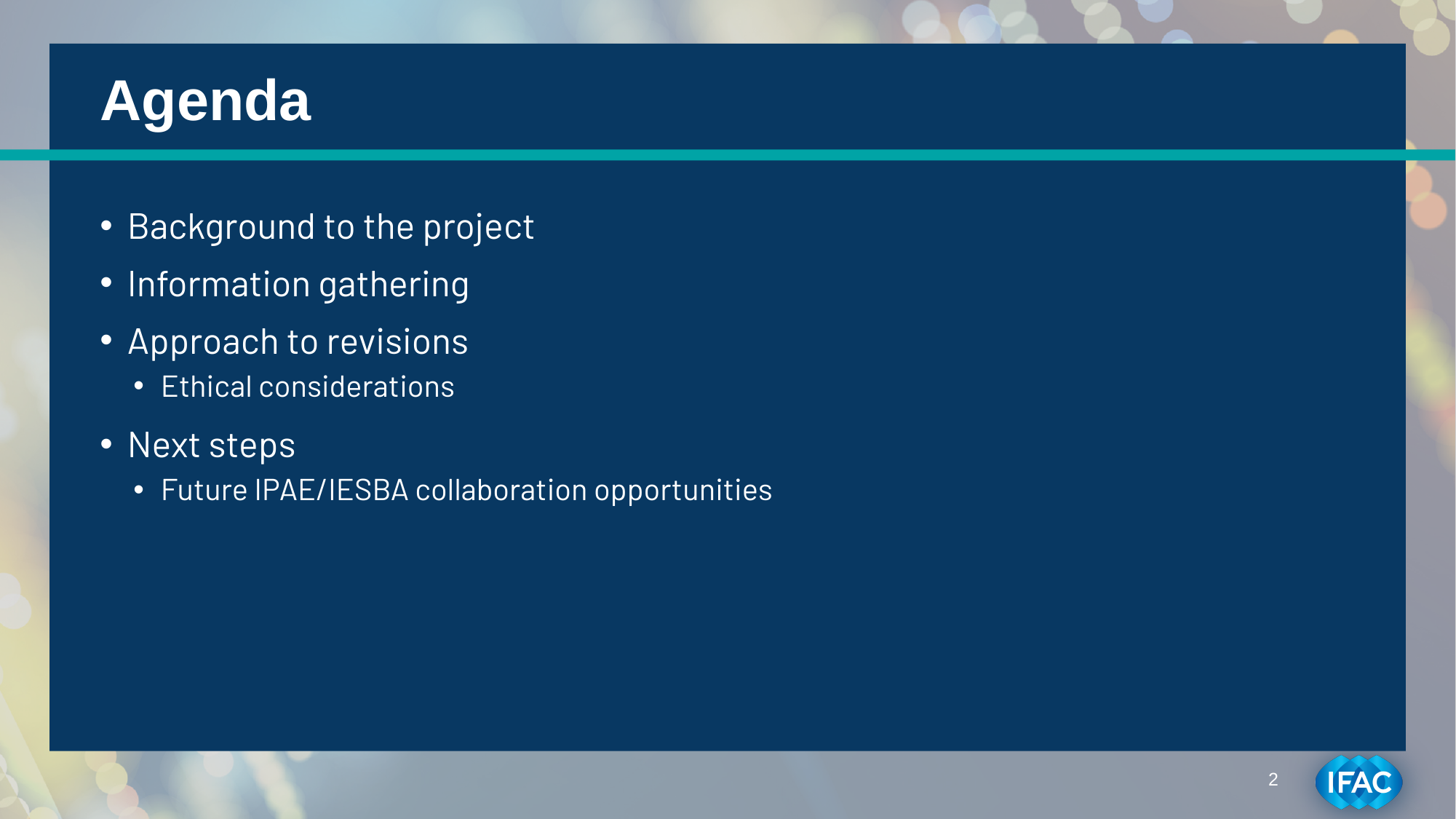

# Agenda
Background to the project
Information gathering
Approach to revisions
Ethical considerations
Next steps
Future IPAE/IESBA collaboration opportunities

2